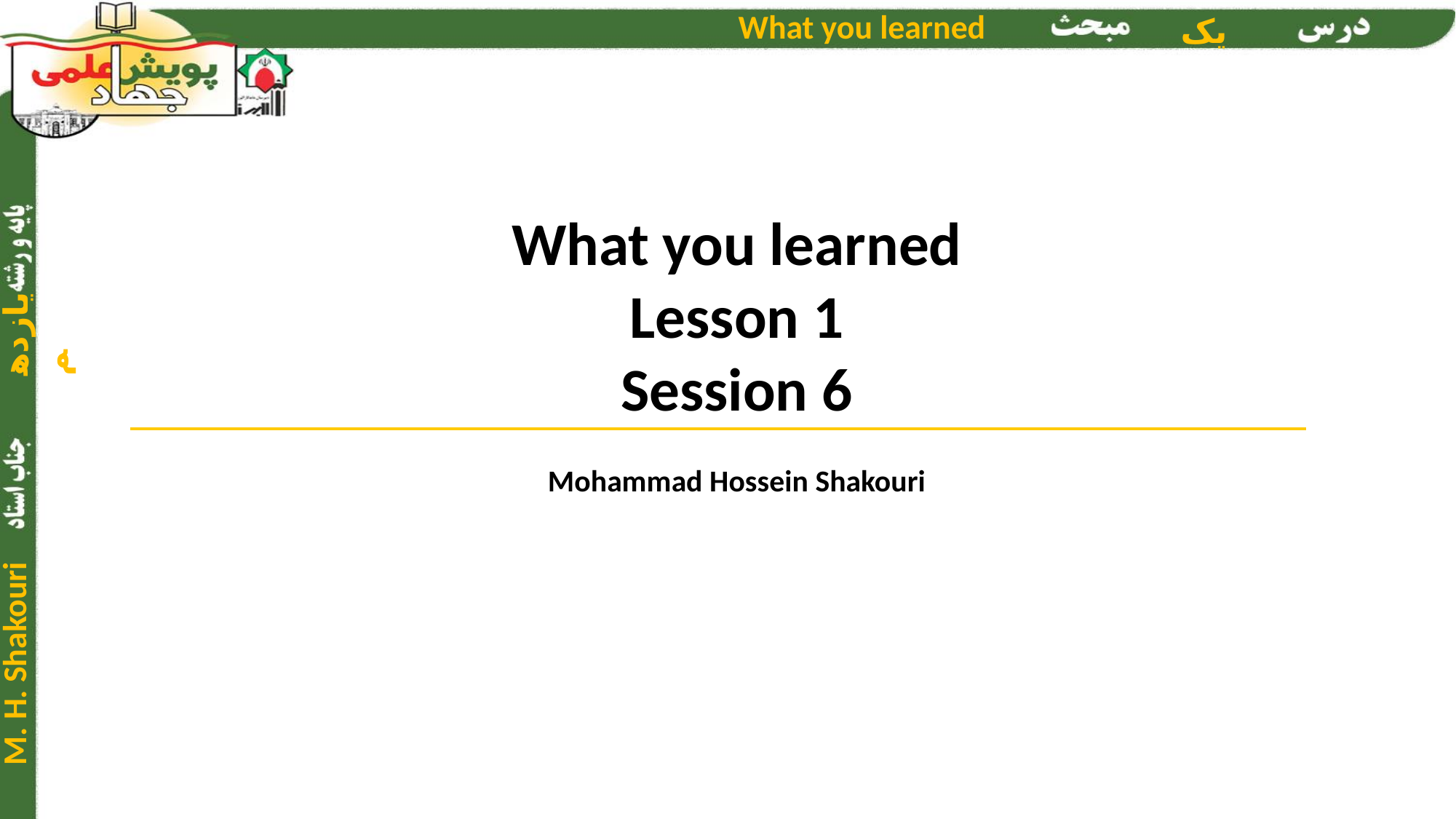

What you learned
Lesson 1
Session 6
Mohammad Hossein Shakouri